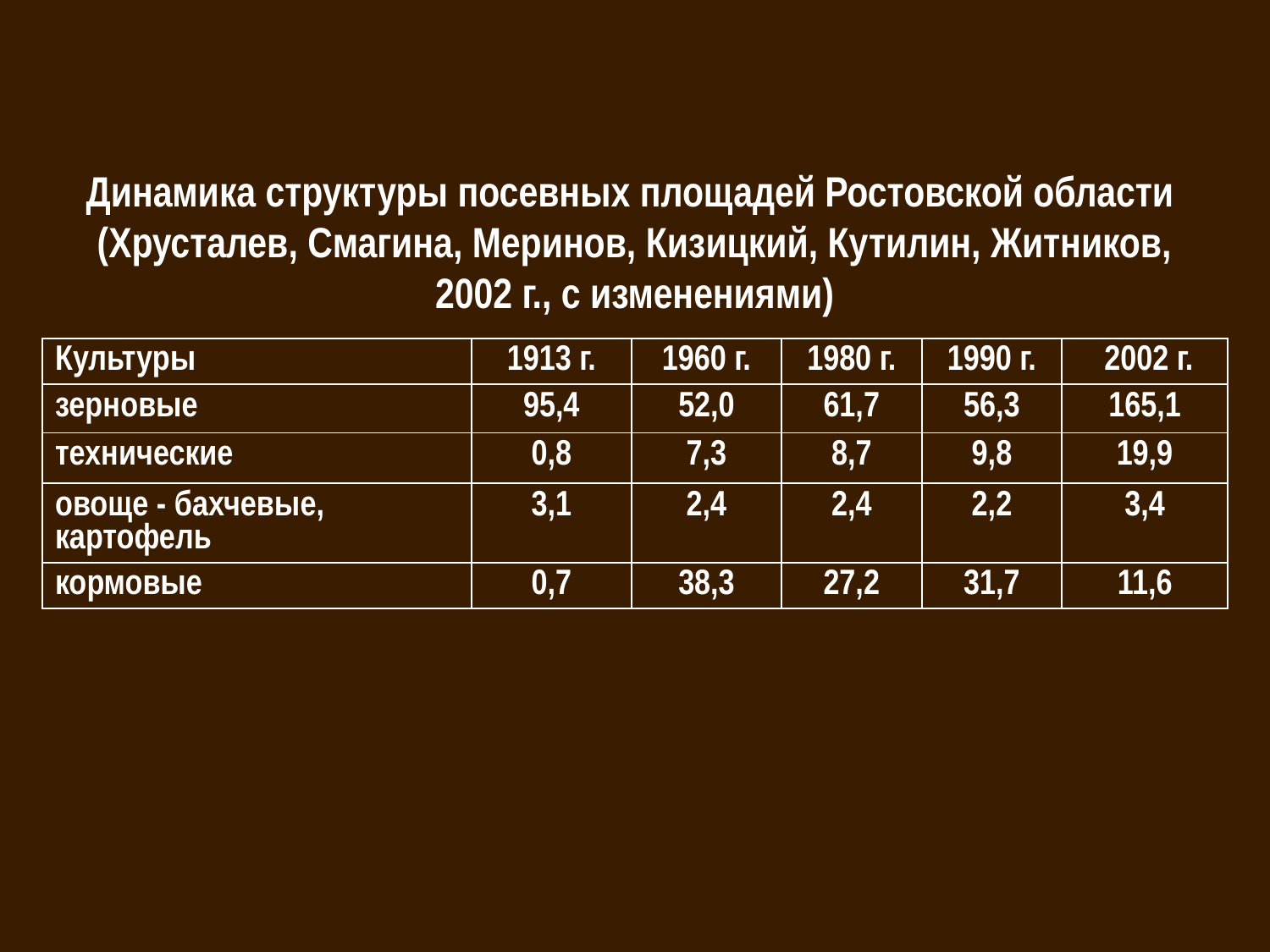

Динамика структуры посевных площадей Ростовской области
(Хрусталев, Смагина, Меринов, Кизицкий, Кутилин, Житников, 2002 г., с изменениями)
| Культуры | 1913 г. | 1960 г. | 1980 г. | 1990 г. | 2002 г. |
| --- | --- | --- | --- | --- | --- |
| зерновые | 95,4 | 52,0 | 61,7 | 56,3 | 165,1 |
| технические | 0,8 | 7,3 | 8,7 | 9,8 | 19,9 |
| овоще - бахчевые, картофель | 3,1 | 2,4 | 2,4 | 2,2 | 3,4 |
| кормовые | 0,7 | 38,3 | 27,2 | 31,7 | 11,6 |